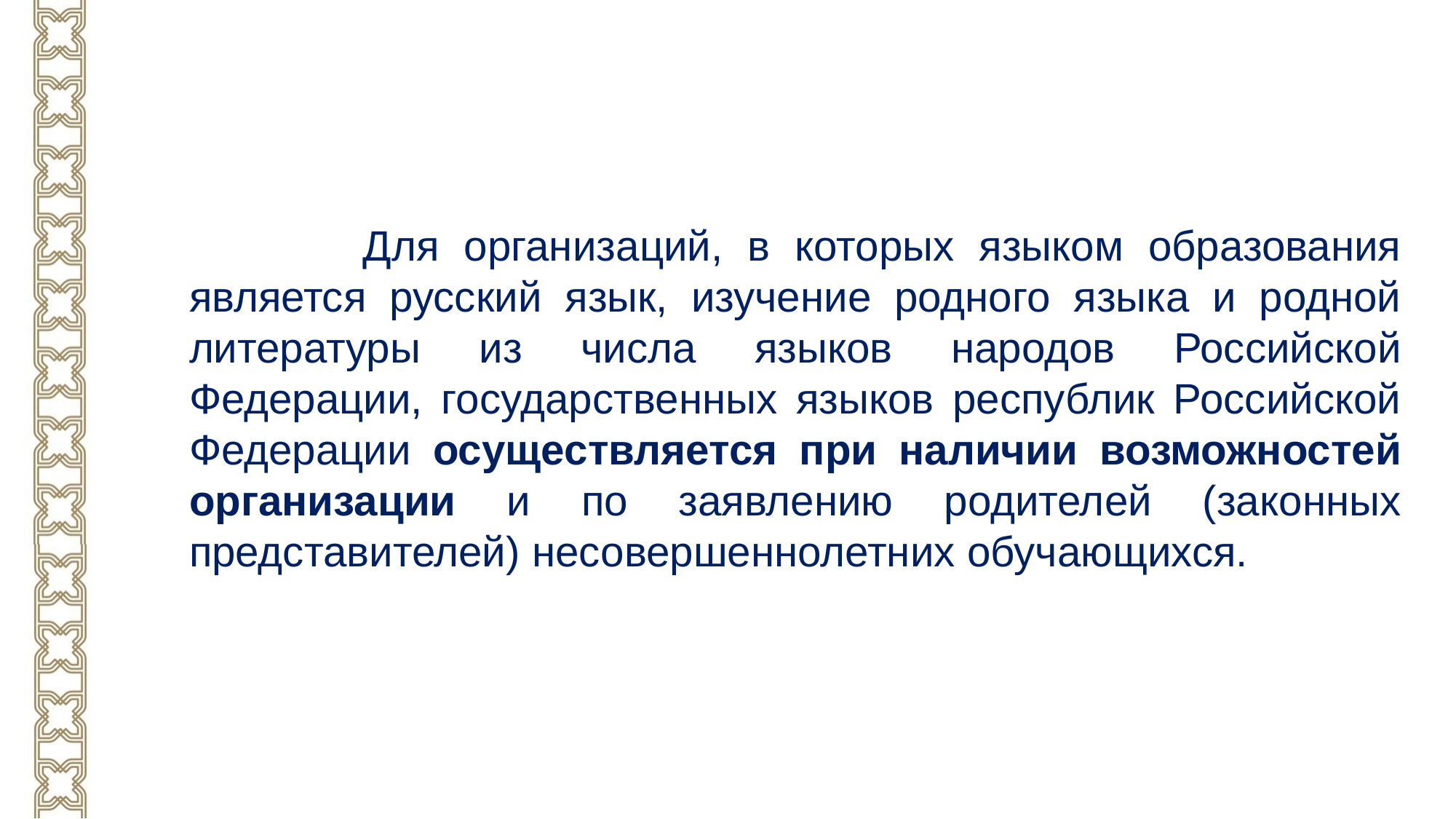

# Для организаций, в которых языком образования является русский язык, изучение родного языка и родной литературы из числа языков народов Российской Федерации, государственных языков республик Российской Федерации осуществляется при наличии возможностей организации и по заявлению родителей (законных представителей) несовершеннолетних обучающихся.